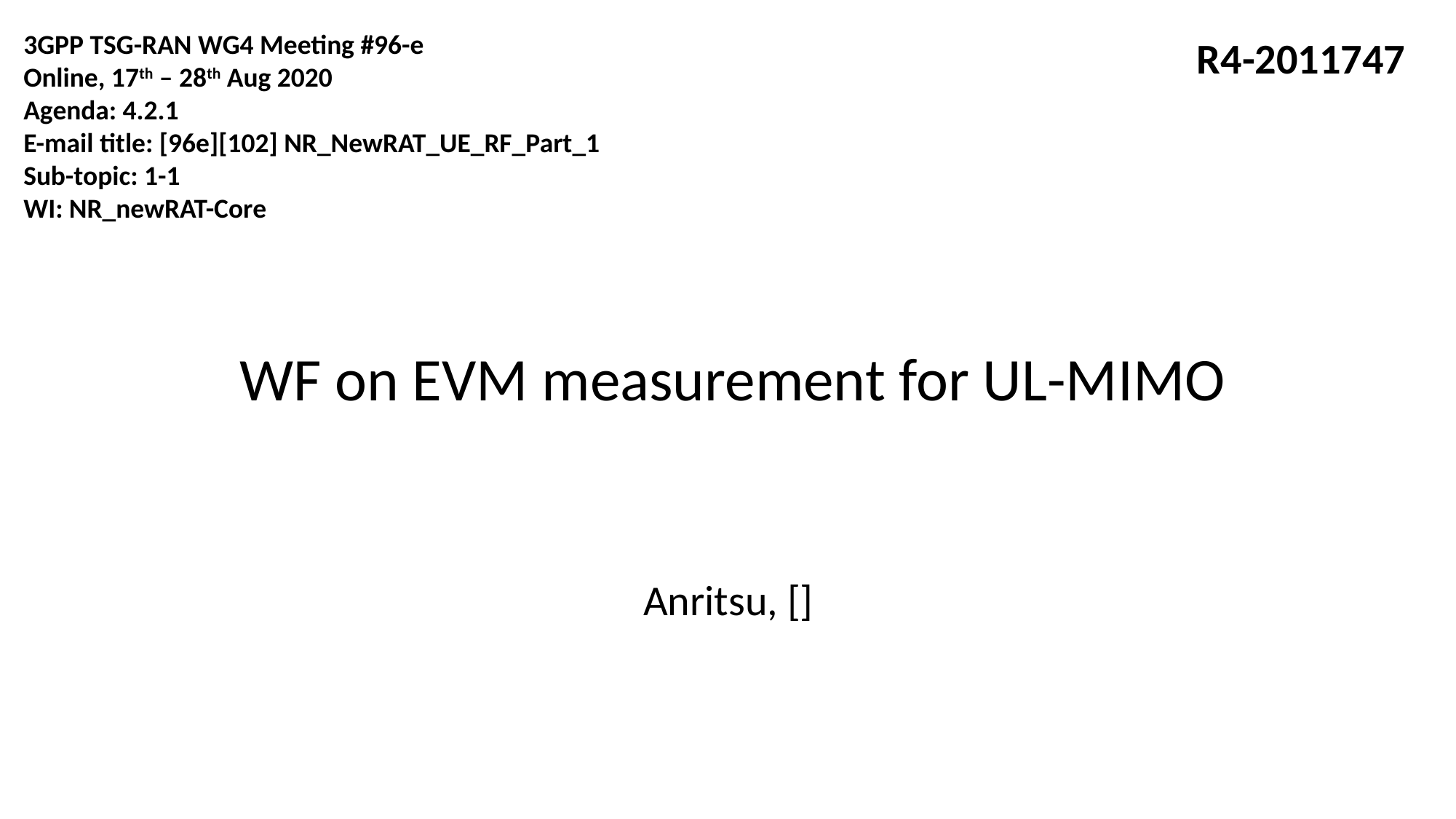

3GPP TSG-RAN WG4 Meeting #96-e
Online, 17th – 28th Aug 2020
Agenda: 4.2.1
E-mail title: [96e][102] NR_NewRAT_UE_RF_Part_1
Sub-topic: 1-1
WI: NR_newRAT-Core
R4-2011747
# WF on EVM measurement for UL-MIMO
Anritsu, []